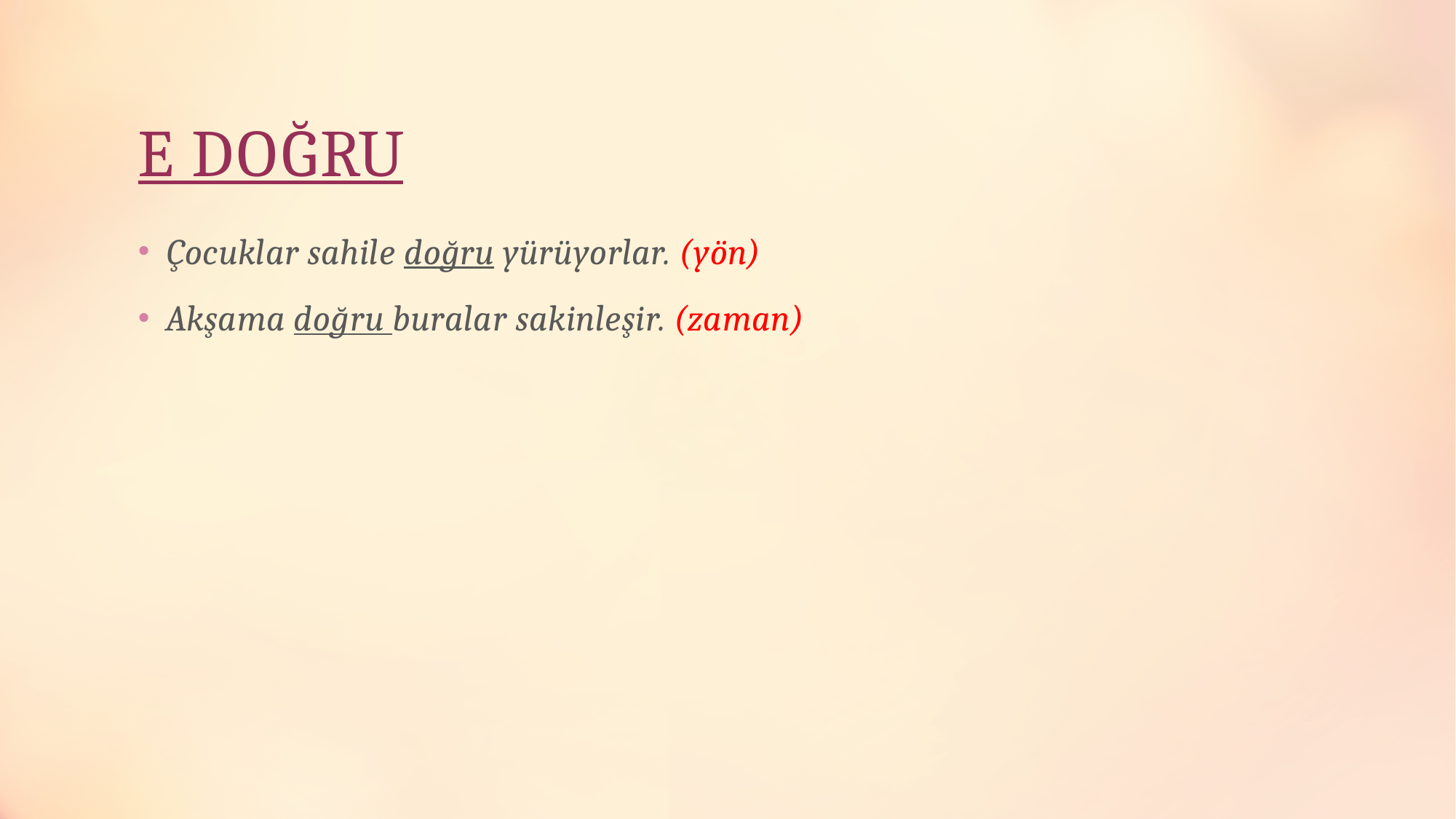

# E DOĞRU
Çocuklar sahile doğru yürüyorlar. (yön)
Akşama doğru buralar sakinleşir. (zaman)